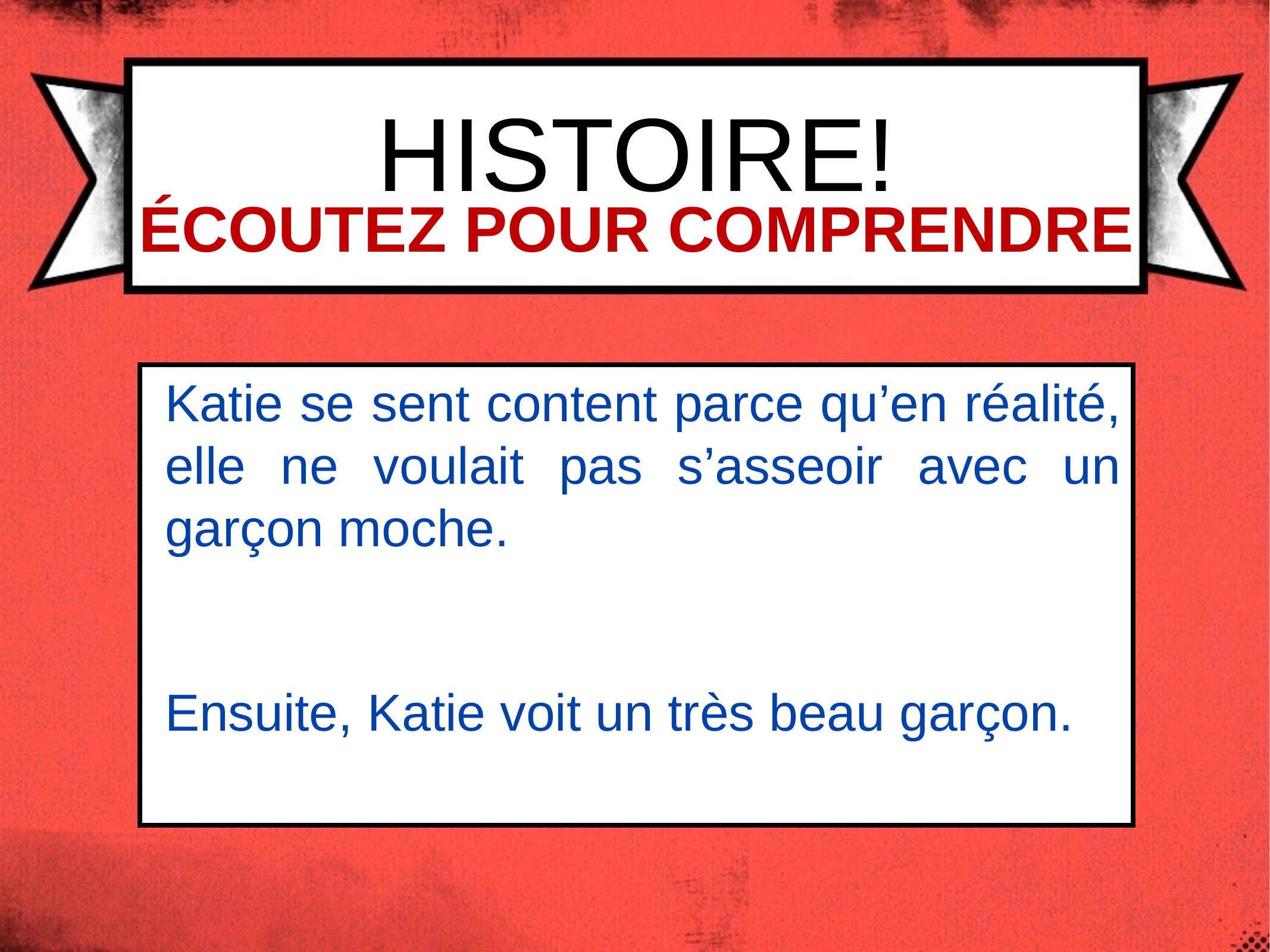

Histoire!
Écoutez pour comprendre
Katie se sent content parce qu’en réalité, elle ne voulait pas s’asseoir avec un garçon moche.

Ensuite, Katie voit un très beau garçon.